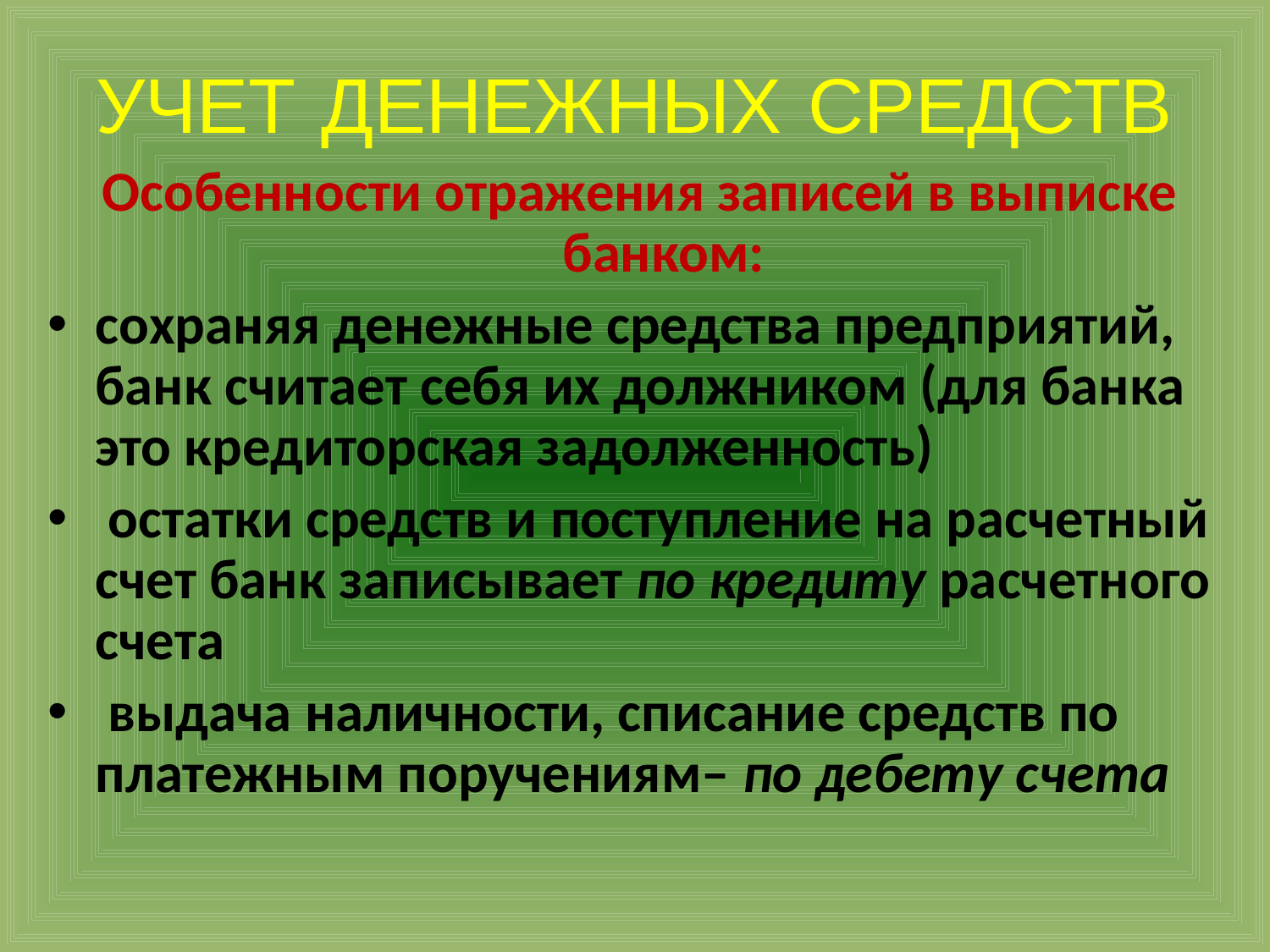

# УЧЕТ ДЕНЕЖНЫХ СРЕДСТВ
Особенности отражения записей в выписке банком:
сохраняя денежные средства предприятий, банк считает себя их должником (для банка это кредиторская задолженность)
 остатки средств и поступление на расчетный счет банк записывает по кредиту расчетного счета
 выдача наличности, списание средств по платежным поручениям– по дебету счета